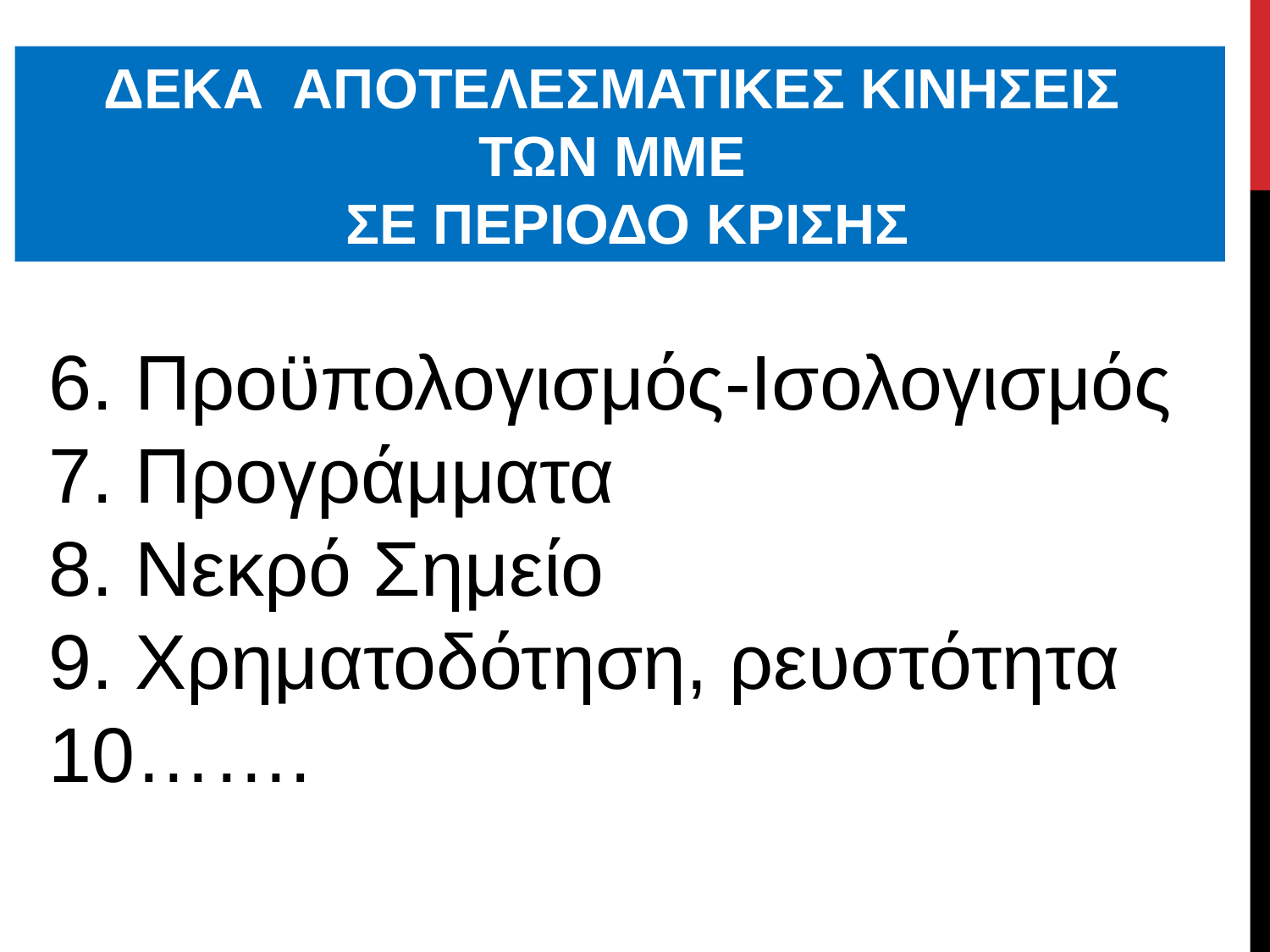

ΔΕΚΑ  ΑΠΟΤΕΛΕΣΜΑΤΙΚΕΣ ΚΙΝΗΣΕΙΣ
ΤΩΝ ΜΜΕ
 ΣΕ ΠΕΡΙΟΔΟ ΚΡΙΣΗΣ
6. Προϋπολογισμός-Ισολογισμός
7. Προγράμματα
8. Νεκρό Σημείο
9. Χρηματοδότηση, ρευστότητα
10…….